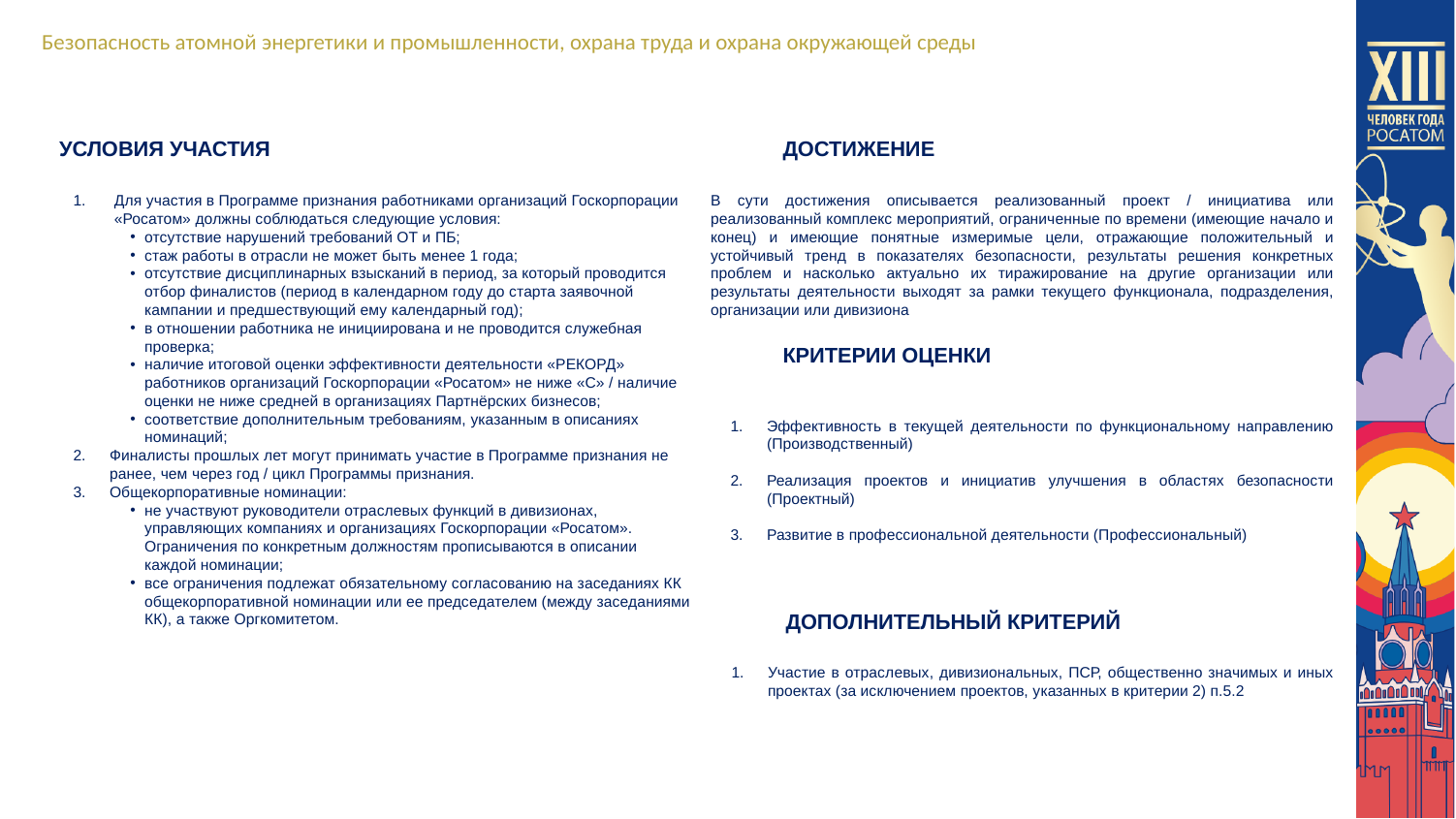

Безопасность атомной энергетики и промышленности, охрана труда и охрана окружающей среды
ДОСТИЖЕНИЕ
УСЛОВИЯ УЧАСТИЯ
Для участия в Программе признания работниками организаций Госкорпорации «Росатом» должны соблюдаться следующие условия:
отсутствие нарушений требований ОТ и ПБ;
стаж работы в отрасли не может быть менее 1 года;
отсутствие дисциплинарных взысканий в период, за который проводится отбор финалистов (период в календарном году до старта заявочной кампании и предшествующий ему календарный год);
в отношении работника не инициирована и не проводится служебная проверка;
наличие итоговой оценки эффективности деятельности «РЕКОРД» работников организаций Госкорпорации «Росатом» не ниже «С» / наличие оценки не ниже средней в организациях Партнёрских бизнесов;
соответствие дополнительным требованиям, указанным в описаниях номинаций;
Финалисты прошлых лет могут принимать участие в Программе признания не ранее, чем через год / цикл Программы признания.
Общекорпоративные номинации:
не участвуют руководители отраслевых функций в дивизионах, управляющих компаниях и организациях Госкорпорации «Росатом». Ограничения по конкретным должностям прописываются в описании каждой номинации;
все ограничения подлежат обязательному согласованию на заседаниях КК общекорпоративной номинации или ее председателем (между заседаниями КК), а также Оргкомитетом.
В сути достижения описывается реализованный проект / инициатива или реализованный комплекс мероприятий, ограниченные по времени (имеющие начало и конец) и имеющие понятные измеримые цели, отражающие положительный и устойчивый тренд в показателях безопасности, результаты решения конкретных проблем и насколько актуально их тиражирование на другие организации или результаты деятельности выходят за рамки текущего функционала, подразделения, организации или дивизиона
КРИТЕРИИ ОЦЕНКИ
Эффективность в текущей деятельности по функциональному направлению (Производственный)

Реализация проектов и инициатив улучшения в областях безопасности (Проектный)

Развитие в профессиональной деятельности (Профессиональный)
ДОПОЛНИТЕЛЬНЫЙ КРИТЕРИЙ
Участие в отраслевых, дивизиональных, ПСР, общественно значимых и иных проектах (за исключением проектов, указанных в критерии 2) п.5.2